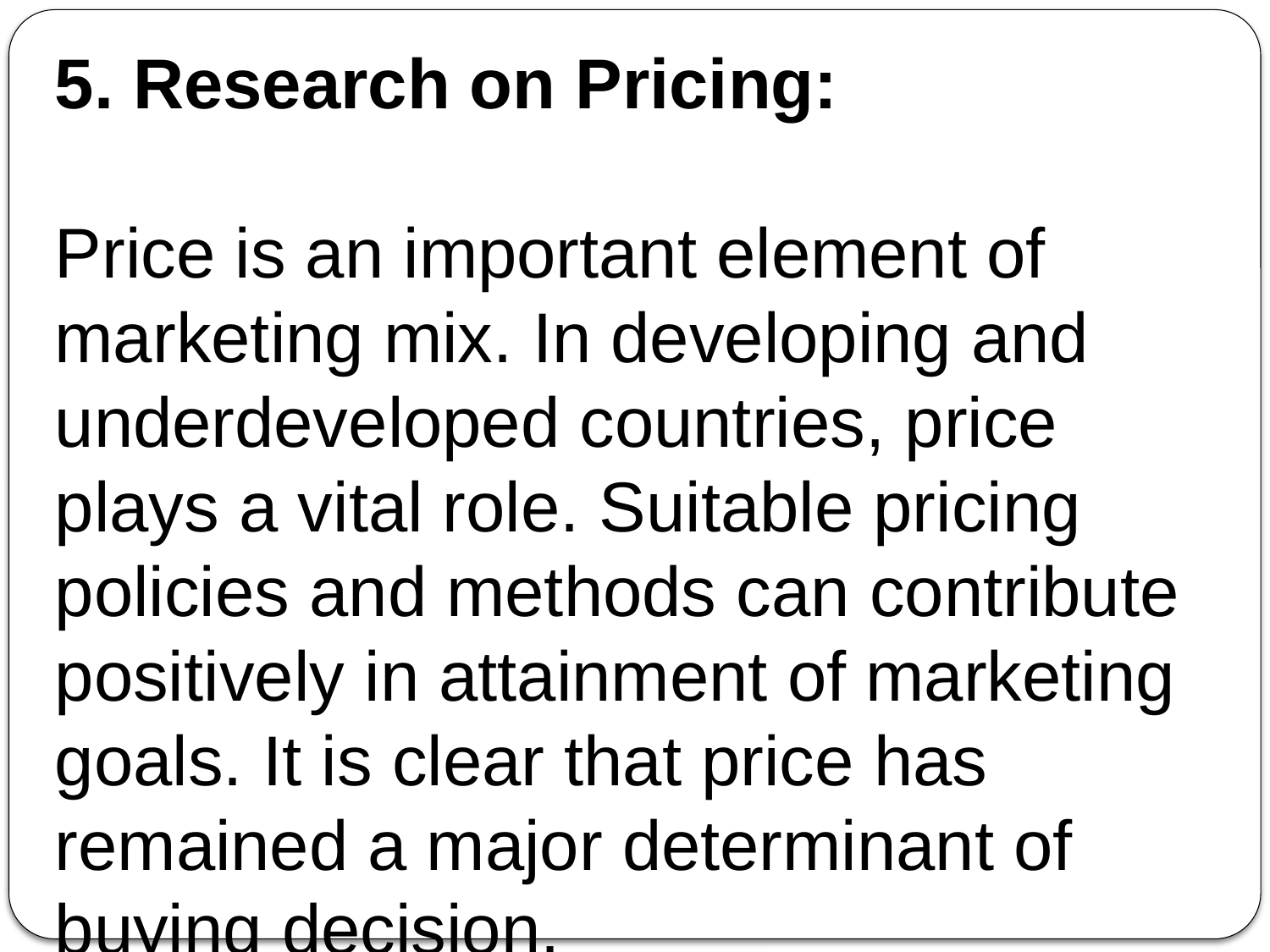

5. Research on Pricing:

Price is an important element of marketing mix. In developing and underdeveloped countries, price plays a vital role. Suitable pricing policies and methods can contribute positively in attainment of marketing goals. It is clear that price has remained a major determinant of buying decision.